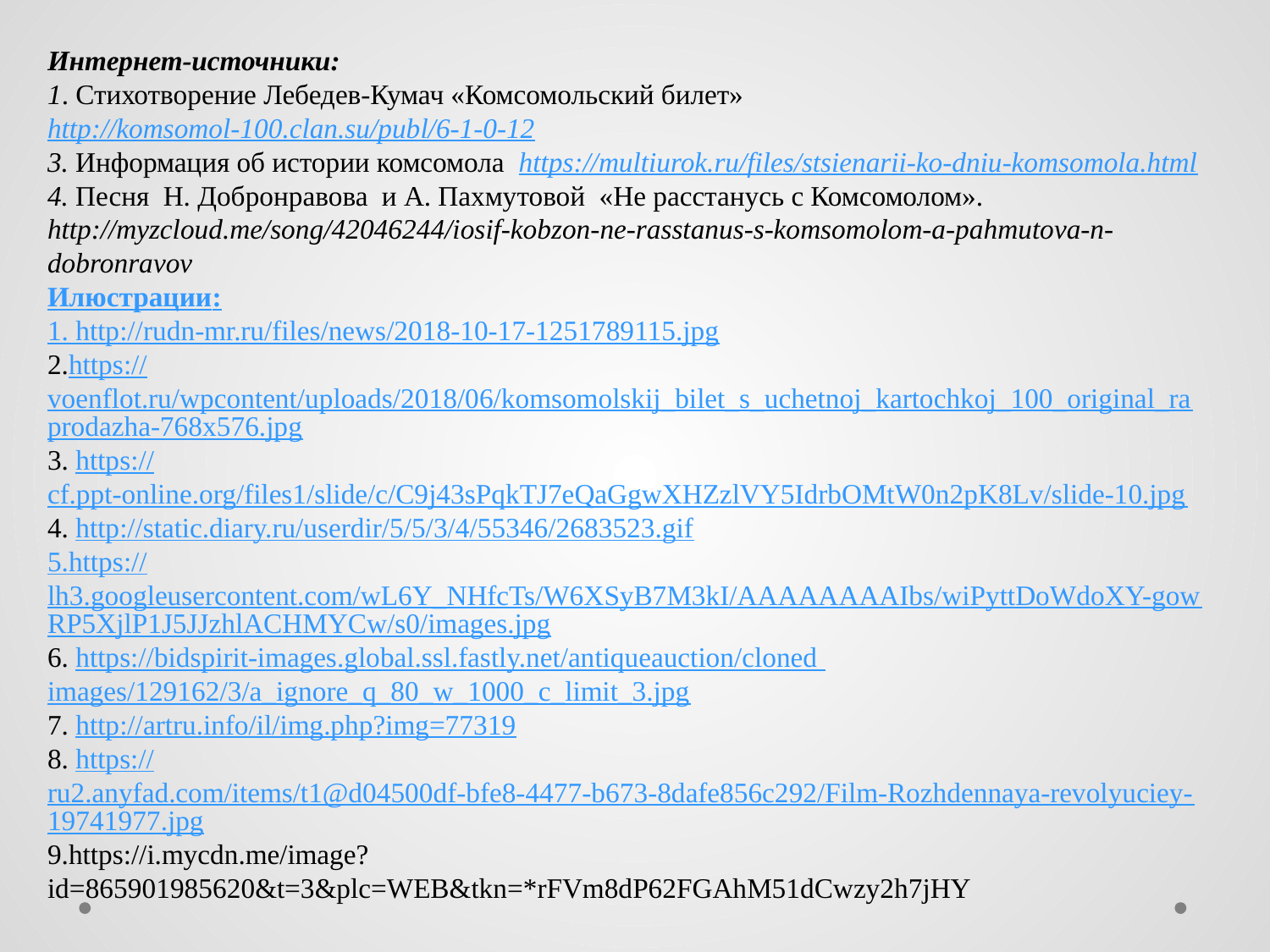

Интернет-источники:
1. Стихотворение Лебедев-Кумач «Комсомольский билет» http://komsomol-100.clan.su/publ/6-1-0-12
3. Информация об истории комсомола  https://multiurok.ru/files/stsienarii-ko-dniu-komsomola.html
4. Песня  Н. Добронравова  и А. Пахмутовой  «Не расстанусь с Комсомолом».  http://myzcloud.me/song/42046244/iosif-kobzon-ne-rasstanus-s-komsomolom-a-pahmutova-n-dobronravov
Илюстрации:
1. http://rudn-mr.ru/files/news/2018-10-17-1251789115.jpg
2.https://voenflot.ru/wpcontent/uploads/2018/06/komsomolskij_bilet_s_uchetnoj_kartochkoj_100_original_raprodazha-768x576.jpg
3. https://cf.ppt-online.org/files1/slide/c/C9j43sPqkTJ7eQaGgwXHZzlVY5IdrbOMtW0n2pK8Lv/slide-10.jpg
4. http://static.diary.ru/userdir/5/5/3/4/55346/2683523.gif
5.https://lh3.googleusercontent.com/wL6Y_NHfcTs/W6XSyB7M3kI/AAAAAAAAIbs/wiPyttDoWdoXY-gowRP5XjlP1J5JJzhlACHMYCw/s0/images.jpg
6. https://bidspirit-images.global.ssl.fastly.net/antiqueauction/cloned images/129162/3/a_ignore_q_80_w_1000_c_limit_3.jpg
7. http://artru.info/il/img.php?img=77319
8. https://ru2.anyfad.com/items/t1@d04500df-bfe8-4477-b673-8dafe856c292/Film-Rozhdennaya-revolyuciey-19741977.jpg
9.https://i.mycdn.me/image?id=865901985620&t=3&plc=WEB&tkn=*rFVm8dP62FGAhM51dCwzy2h7jHY